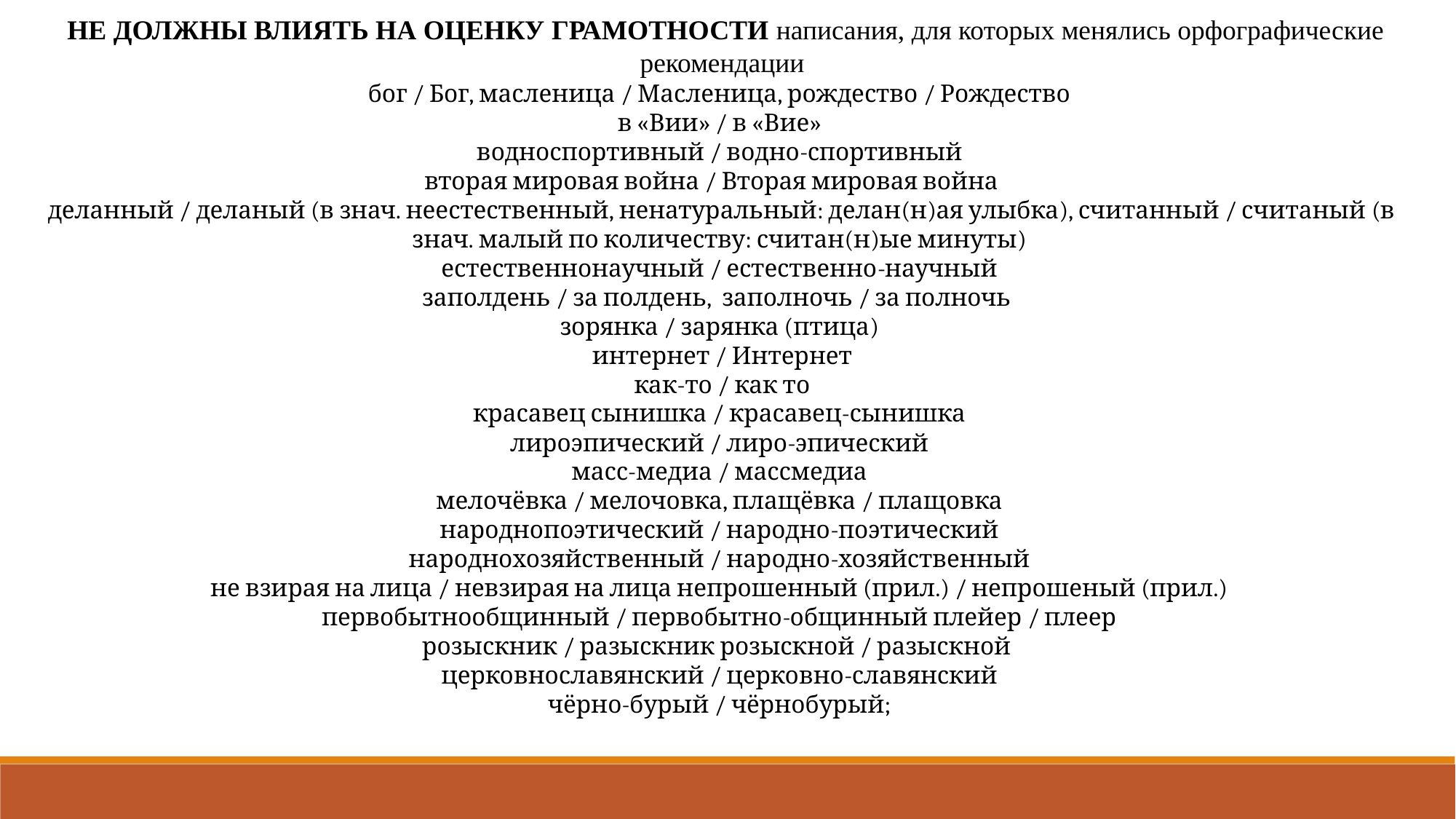

НЕ ДОЛЖНЫ ВЛИЯТЬ НА ОЦЕНКУ ГРАМОТНОСТИ написания, для которых менялись орфографические рекомендации
бог / Бог, масленица / Масленица, рождество / Рождество
в «Вии» / в «Вие»
водноспортивный / водно-спортивный
вторая мировая война / Вторая мировая война
деланный / деланый (в знач. неестественный, ненатуральный: делан(н)ая улыбка), считанный / считаный (в знач. малый по количеству: считан(н)ые минуты)
естественнонаучный / естественно-научный
заполдень / за полдень,  заполночь / за полночь
зорянка / зарянка (птица)
интернет / Интернет
 как-то / как то
красавец сынишка / красавец-сынишка
лироэпический / лиро-эпический
масс-медиа / массмедиа
мелочёвка / мелочовка, плащёвка / плащовка
народнопоэтический / народно-поэтический
народнохозяйственный / народно-хозяйственный
не взирая на лица / невзирая на лица непрошенный (прил.) / непрошеный (прил.)
первобытнообщинный / первобытно-общинный плейер / плеер
розыскник / разыскник розыскной / разыскной
церковнославянский / церковно-славянский
чёрно-бурый / чёрнобурый;